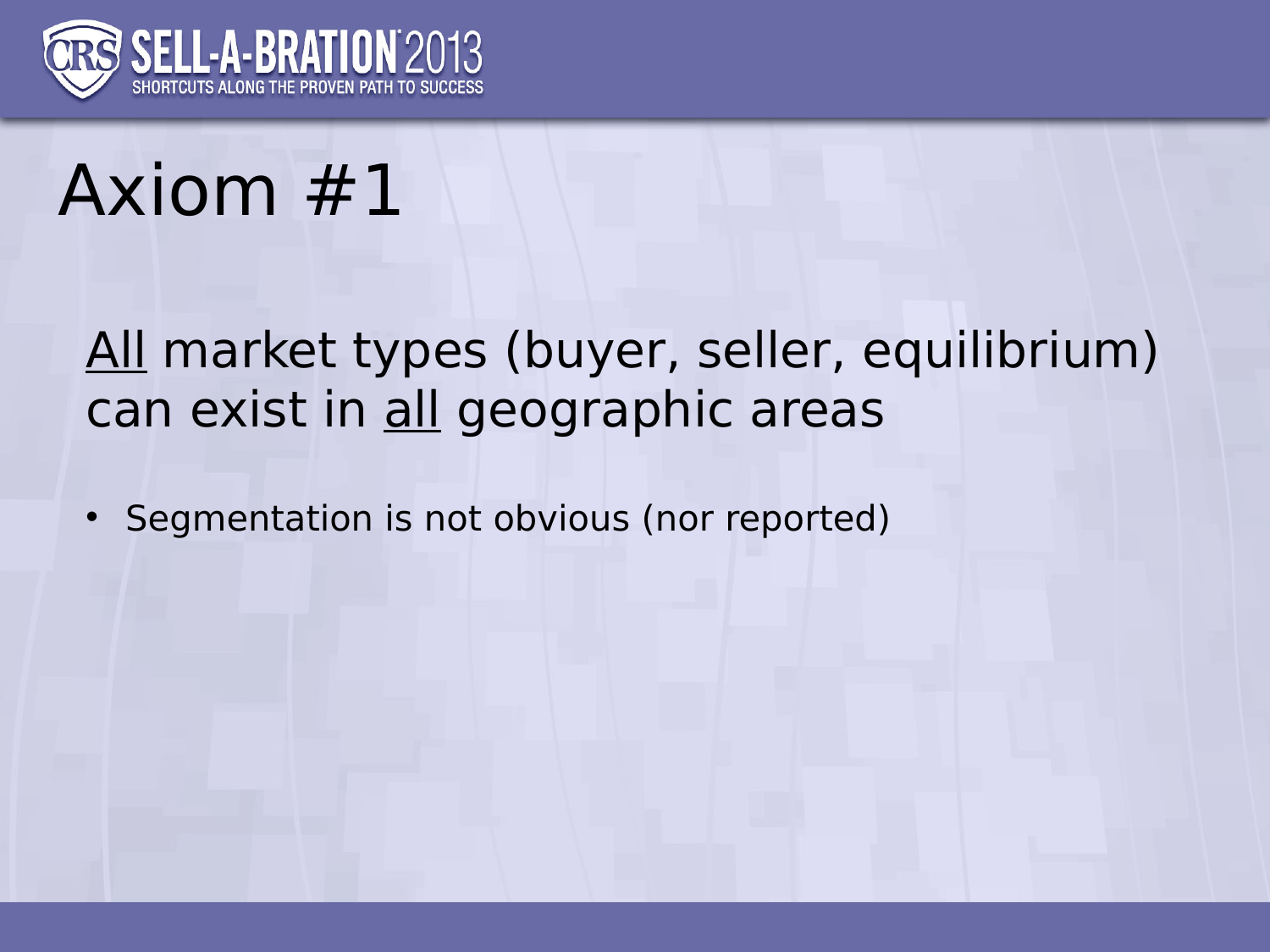

Axiom #1
All market types (buyer, seller, equilibrium) can exist in all geographic areas

Segmentation is not obvious (nor reported)